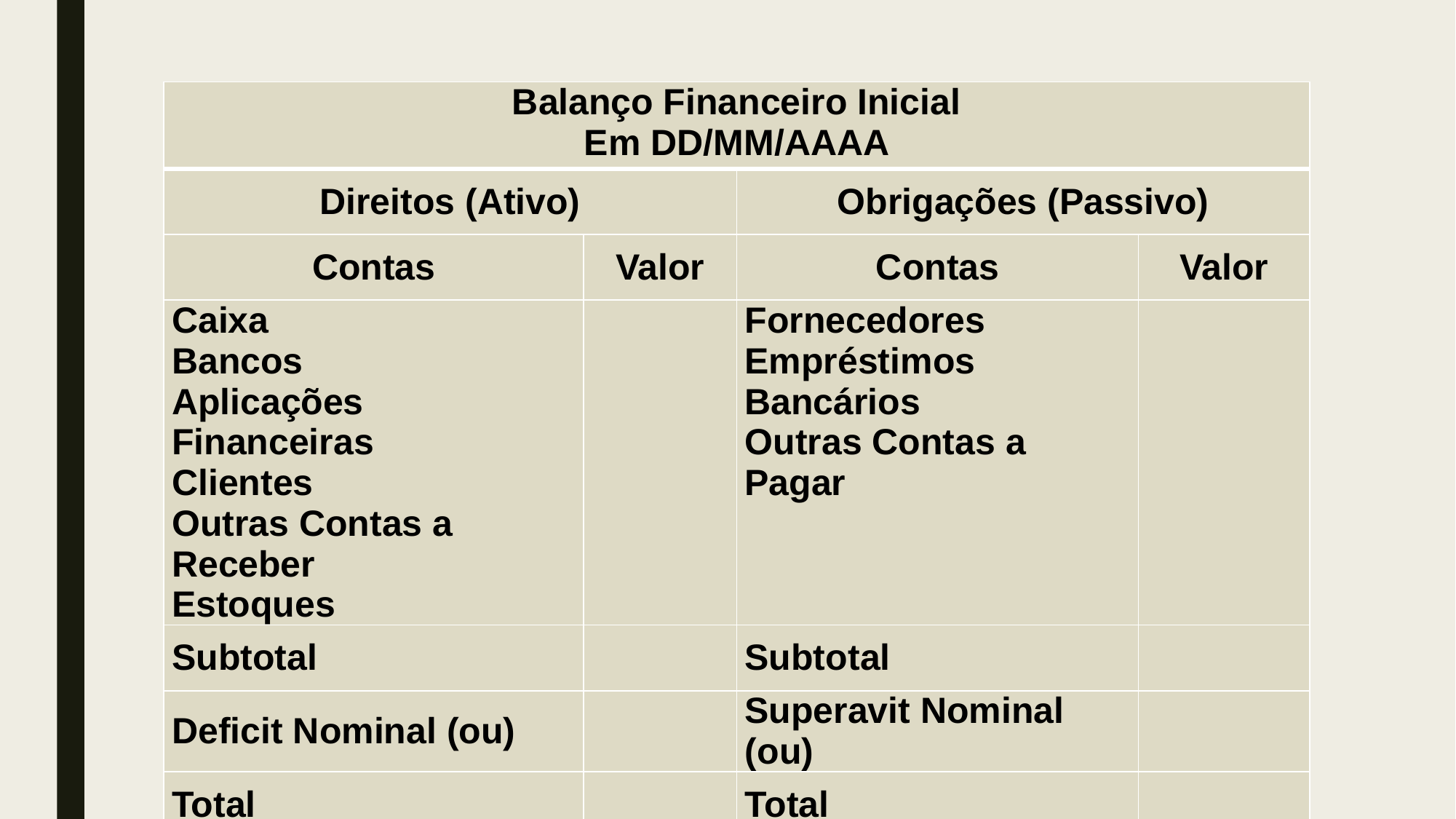

| Balanço Financeiro Inicial Em DD/MM/AAAA |  |  |  |
| --- | --- | --- | --- |
| Direitos (Ativo) |  | Obrigações (Passivo) |  |
| Contas | Valor | Contas | Valor |
| Caixa Bancos Aplicações Financeiras Clientes Outras Contas a Receber Estoques |  | Fornecedores Empréstimos Bancários Outras Contas a Pagar |  |
| Subtotal |  | Subtotal |  |
| Deficit Nominal (ou) |  | Superavit Nominal (ou) |  |
| Total |  | Total |  |
#